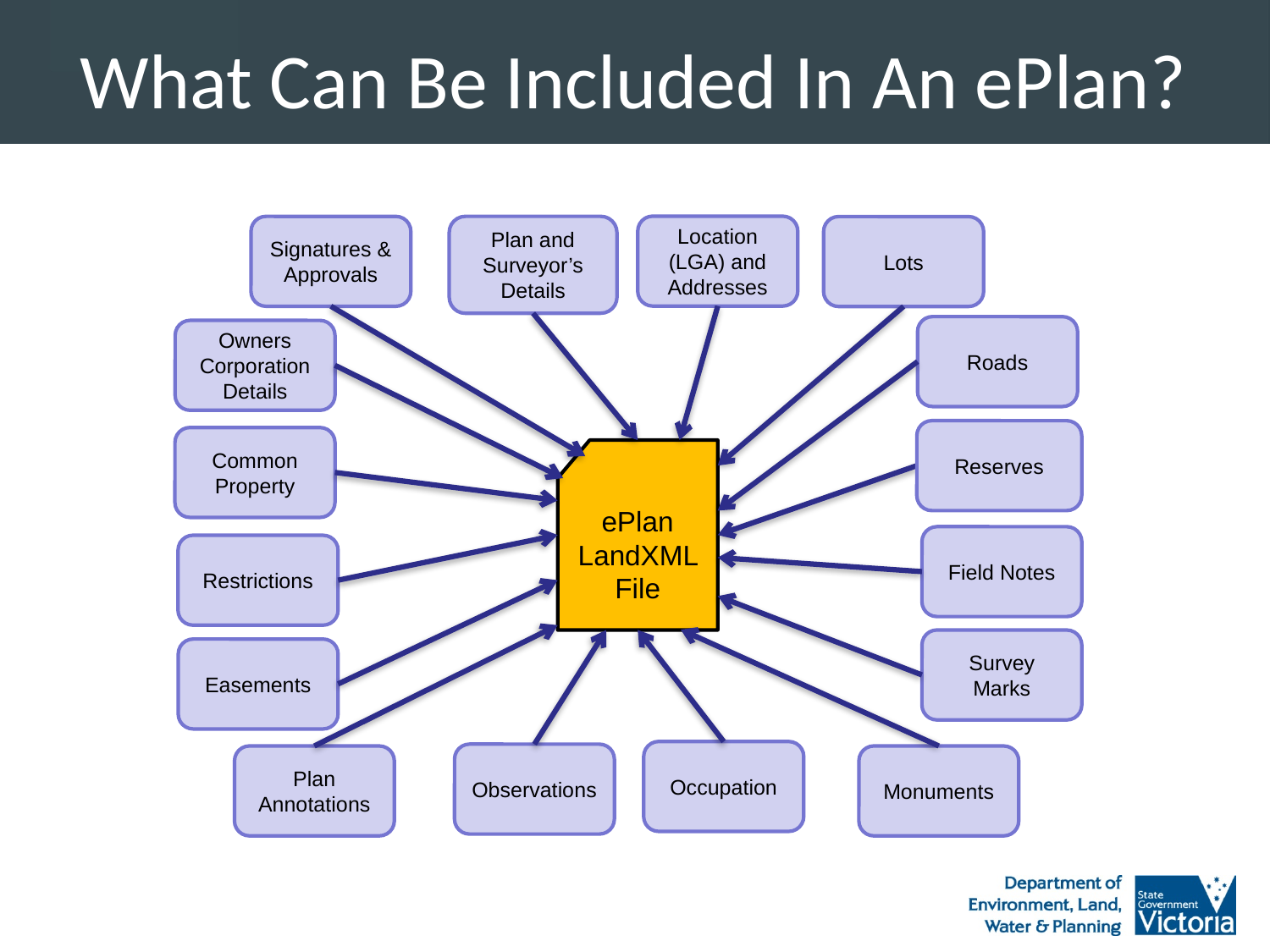

# What Can Be Included In An ePlan?
Location (LGA) and Addresses
Signatures & Approvals
Plan and Surveyor’s Details
Lots
Roads
Owners Corporation Details
Reserves
Common Property
ePlan LandXML File
Field Notes
Restrictions
Survey Marks
Easements
Occupation
Observations
Plan Annotations
Monuments